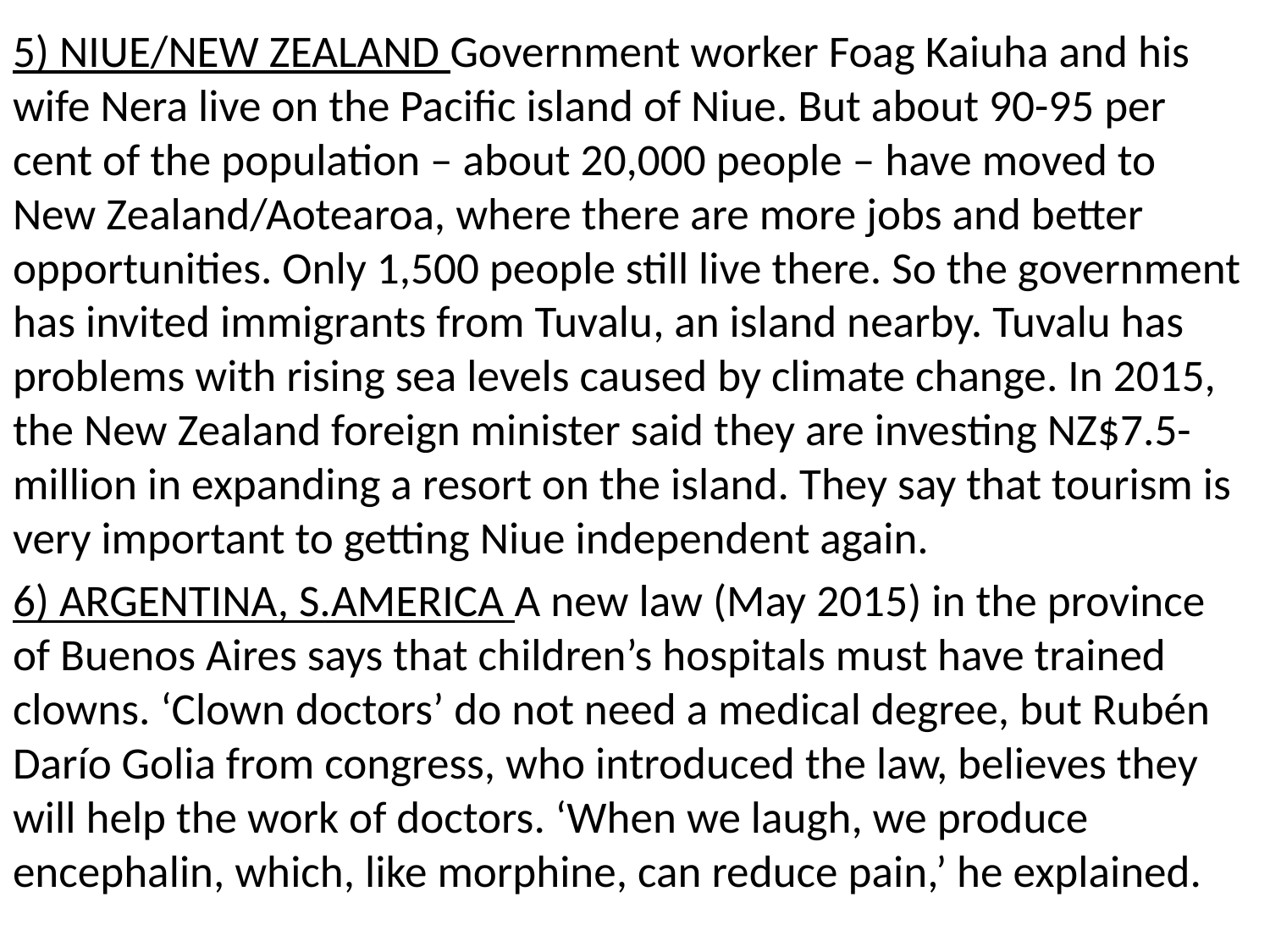

5) NIUE/NEW ZEALAND Government worker Foag Kaiuha and his wife Nera live on the Pacific island of Niue. But about 90-95 per cent of the population – about 20,000 people – have moved to New Zealand/Aotearoa, where there are more jobs and better opportunities. Only 1,500 people still live there. So the government has invited immigrants from Tuvalu, an island nearby. Tuvalu has problems with rising sea levels caused by climate change. In 2015, the New Zealand foreign minister said they are investing NZ$7.5-million in expanding a resort on the island. They say that tourism is very important to getting Niue independent again.
6) ARGENTINA, S.AMERICA A new law (May 2015) in the province of Buenos Aires says that children’s hospitals must have trained clowns. ‘Clown doctors’ do not need a medical degree, but Rubén Darío Golia from congress, who introduced the law, believes they will help the work of doctors. ‘When we laugh, we produce encephalin, which, like morphine, can reduce pain,’ he explained.